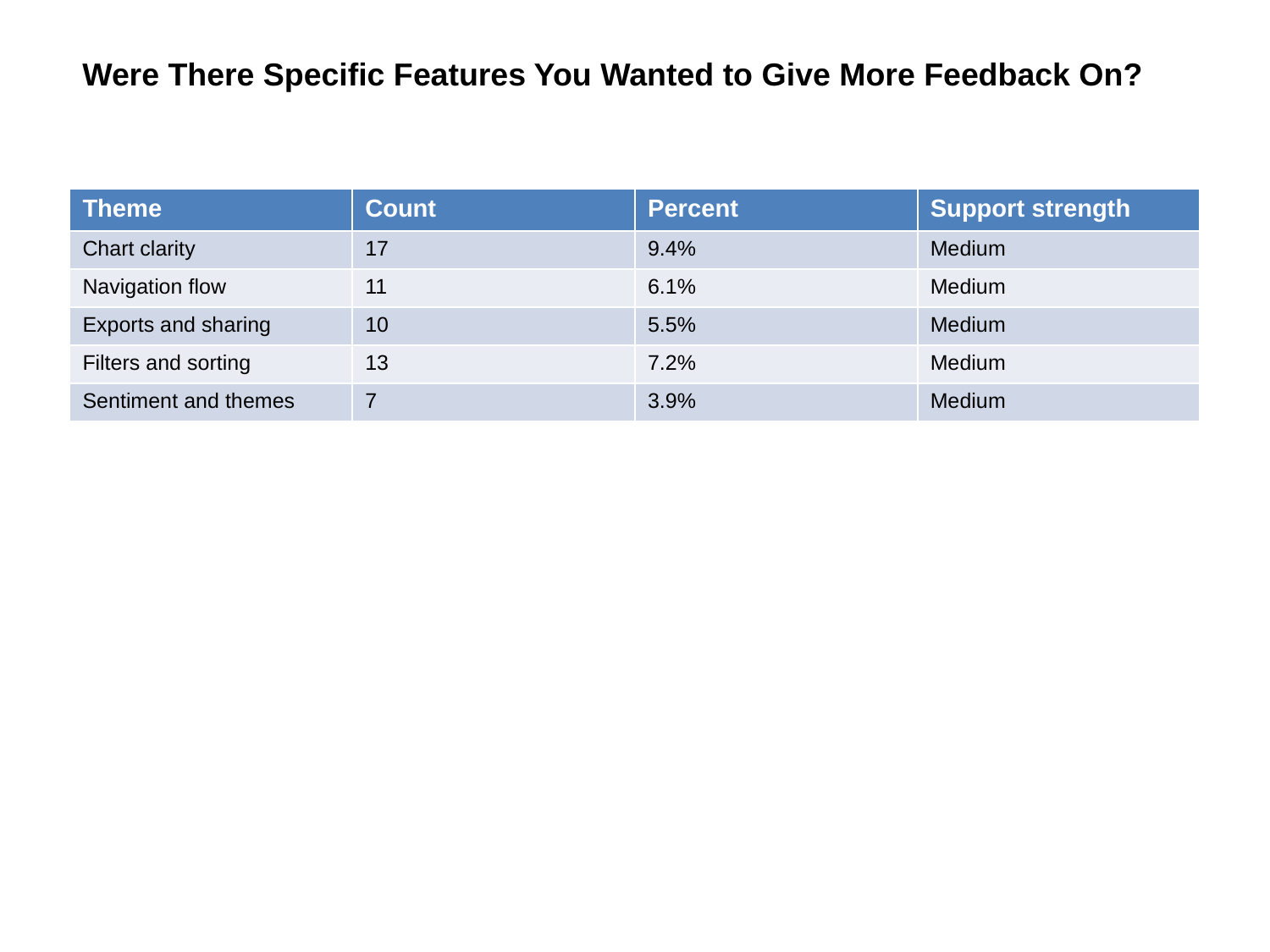

Were There Specific Features You Wanted to Give More Feedback On?
| Theme | Count | Percent | Support strength |
| --- | --- | --- | --- |
| Chart clarity | 17 | 9.4% | Medium |
| Navigation flow | 11 | 6.1% | Medium |
| Exports and sharing | 10 | 5.5% | Medium |
| Filters and sorting | 13 | 7.2% | Medium |
| Sentiment and themes | 7 | 3.9% | Medium |